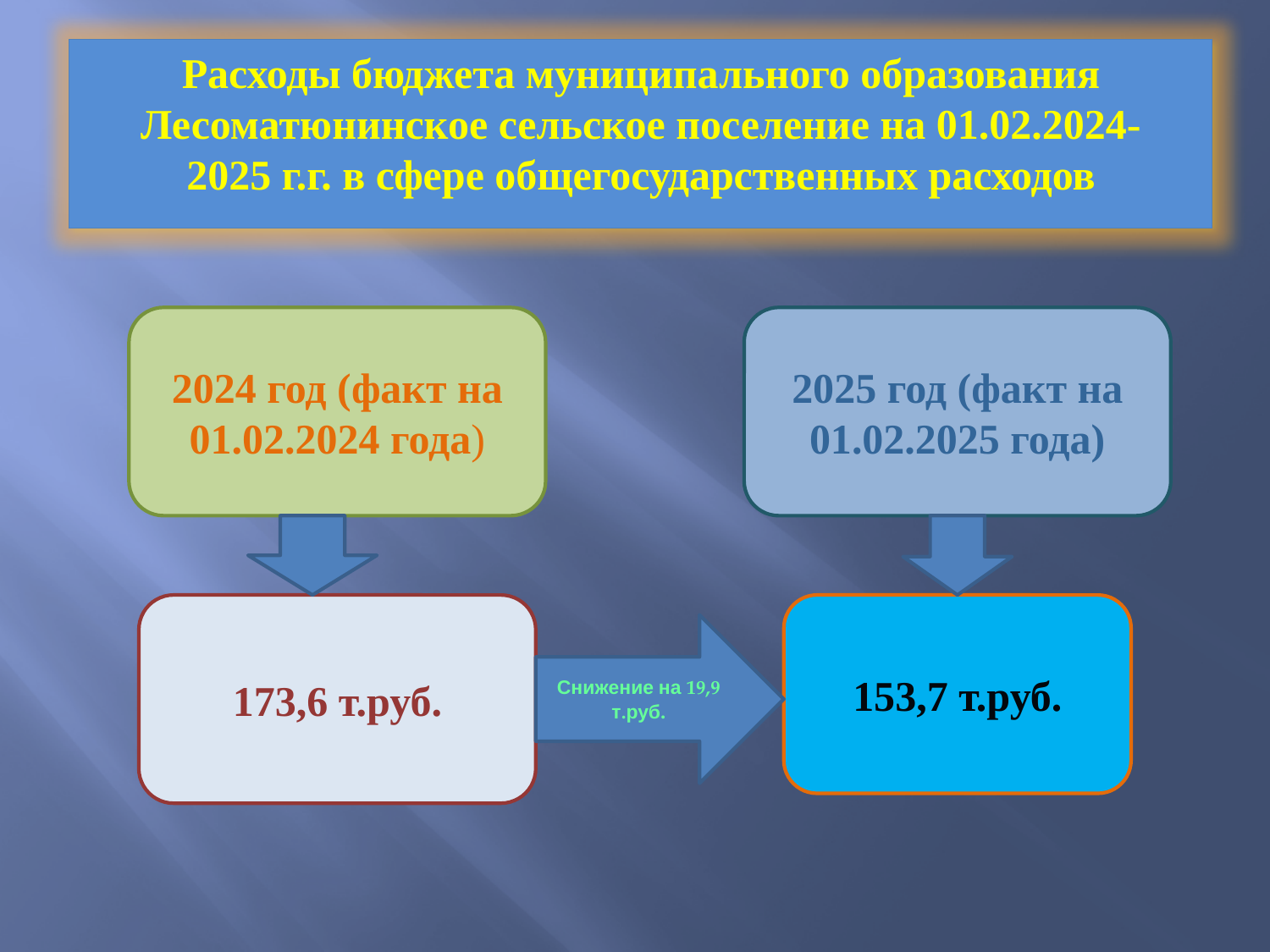

Расходы бюджета муниципального образования Лесоматюнинское сельское поселение на 01.02.2024-
2025 г.г. в сфере общегосударственных расходов
2024 год (факт на 01.02.2024 года)
2025 год (факт на 01.02.2025 года)

173,6 т.руб.
153,7 т.руб.
Снижение на 19,9 т.руб.